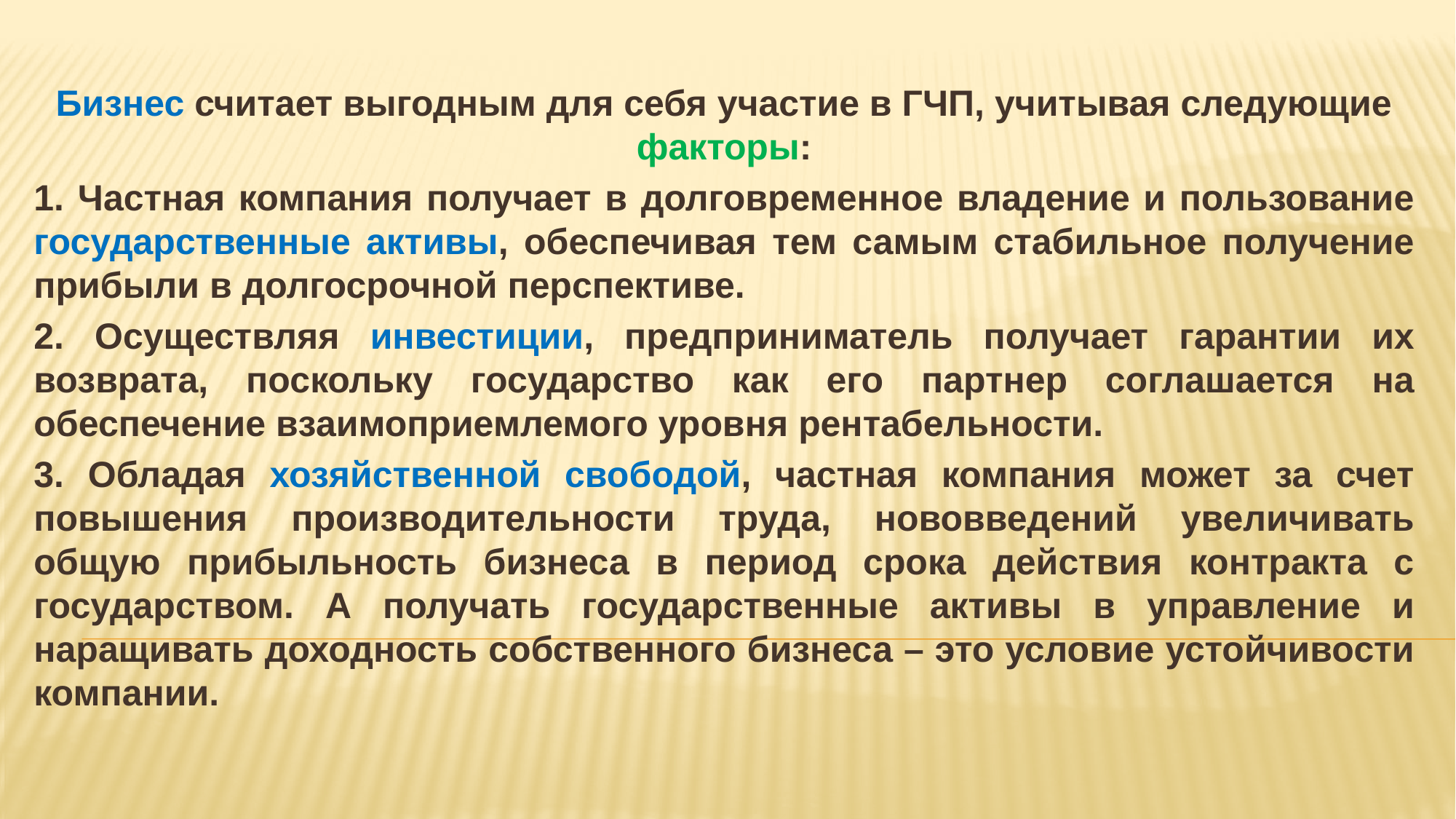

Бизнес считает выгодным для себя участие в ГЧП, учитывая следующие факторы:
1. Частная компания получает в долговременное владение и пользование государственные активы, обеспечивая тем самым стабильное получение прибыли в долгосрочной перспективе.
2. Осуществляя инвестиции, предприниматель получает гарантии их возврата, поскольку государство как его партнер соглашается на обеспечение взаимоприемлемого уровня рентабельности.
3. Обладая хозяйственной свободой, частная компания может за счет повышения производительности труда, нововведений увеличивать общую прибыльность бизнеса в период срока действия контракта с государством. А получать государственные активы в управление и наращивать доходность собственного бизнеса – это условие устойчивости компании.